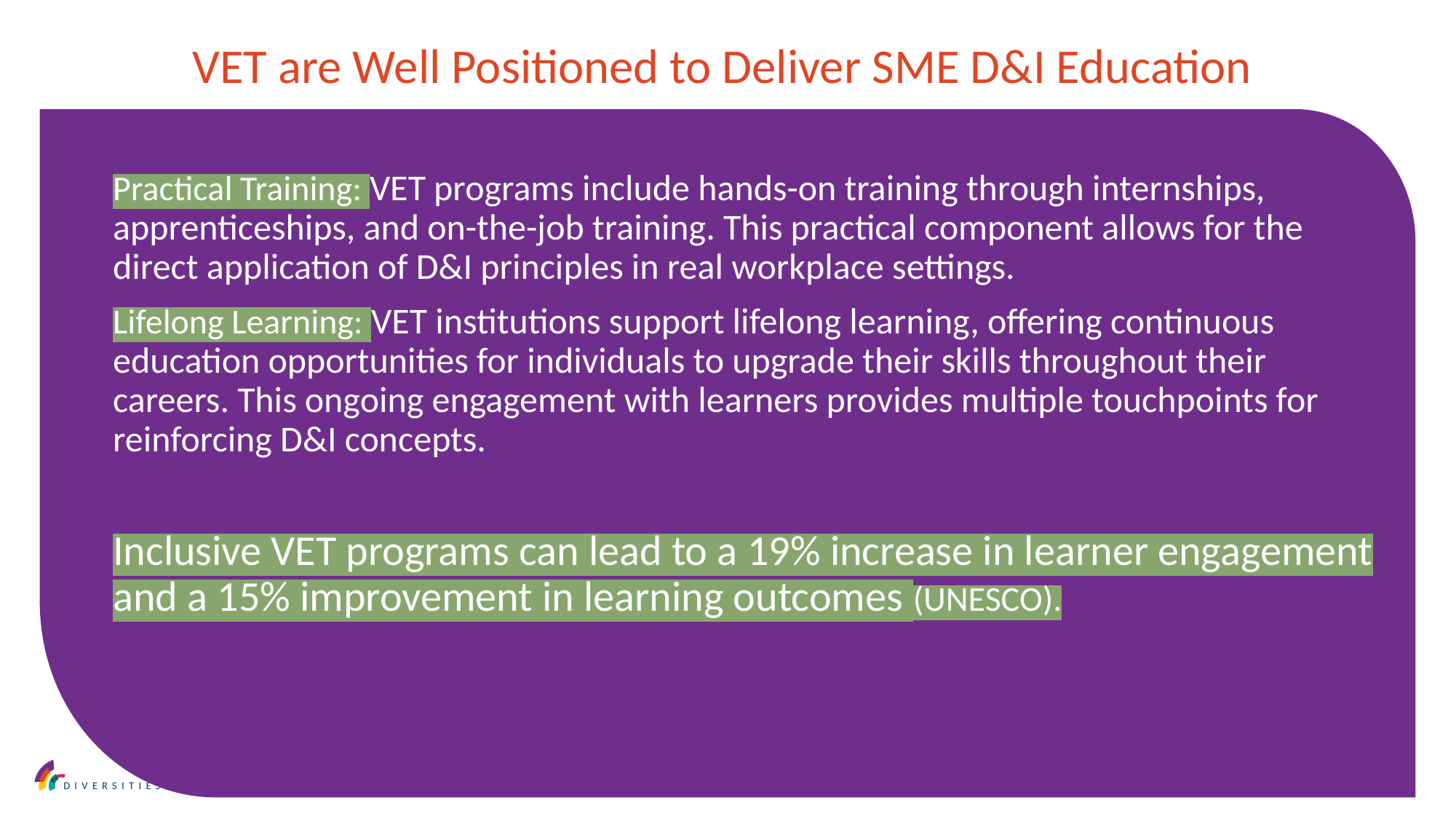

VET are Well Positioned to Deliver SME D&I Education
Practical Training: VET programs include hands-on training through internships, apprenticeships, and on-the-job training. This practical component allows for the direct application of D&I principles in real workplace settings.
Lifelong Learning: VET institutions support lifelong learning, offering continuous education opportunities for individuals to upgrade their skills throughout their careers. This ongoing engagement with learners provides multiple touchpoints for reinforcing D&I concepts.

Inclusive VET programs can lead to a 19% increase in learner engagement and a 15% improvement in learning outcomes (UNESCO).